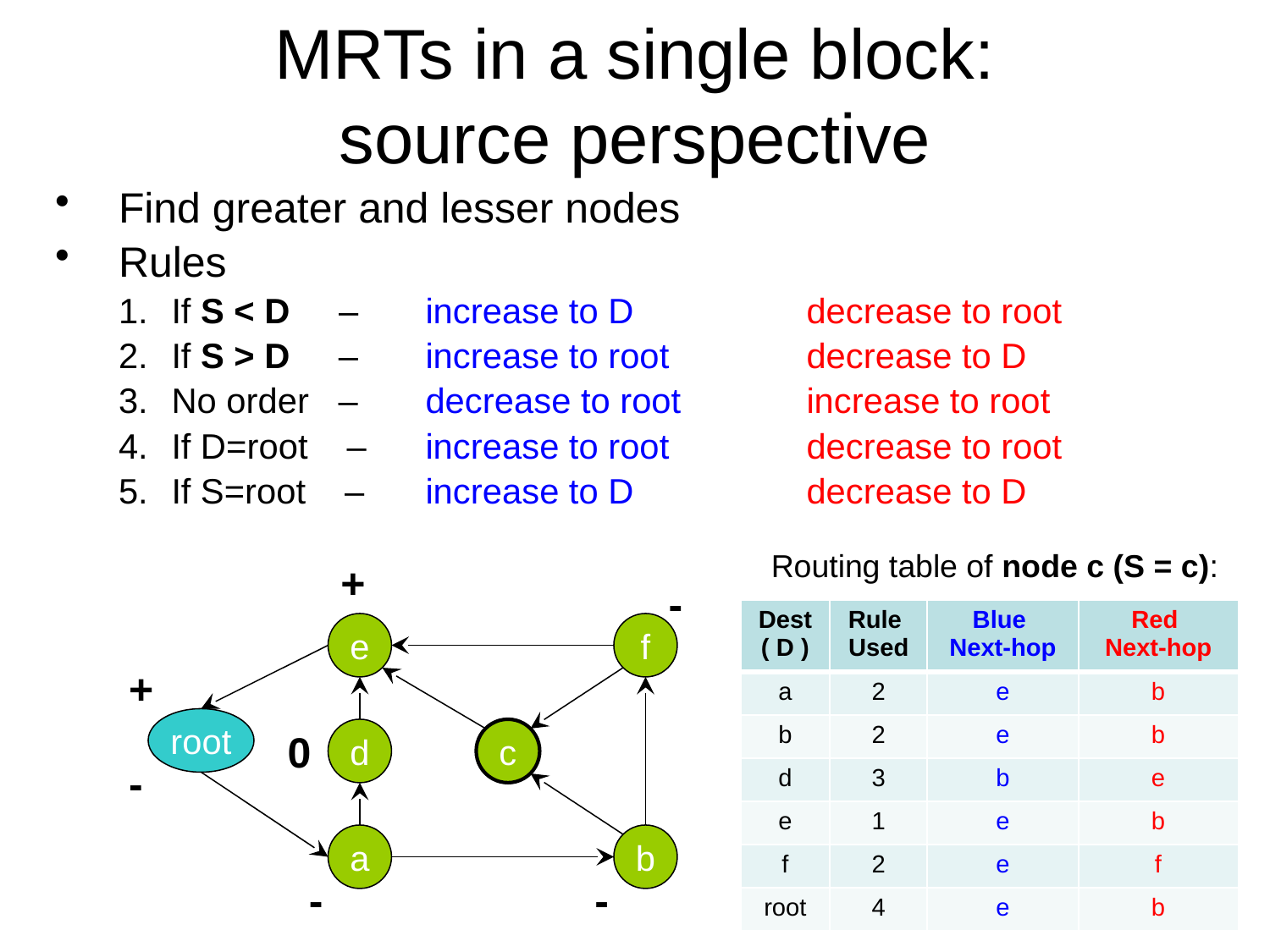

# MRTs in a single block: source perspective
Find greater and lesser nodes
Rules
If S < D     – 	increase to D		decrease to root
If S > D     – 	increase to root		decrease to D
No order   – 	decrease to root	increase to root
If D=root    – 	increase to root		decrease to root
If S=root    – 	increase to D		decrease to D
Routing table of node c (S = c):
+
-
| Dest ( D ) | Rule Used | Blue Next-hop | Red Next-hop |
| --- | --- | --- | --- |
| a | 2 | e | b |
| b | 2 | e | b |
| d | 3 | b | e |
| e | 1 | e | b |
| f | 2 | e | f |
| root | 4 | e | b |
e
f
+
root
0
d
c
-
a
b
-
-